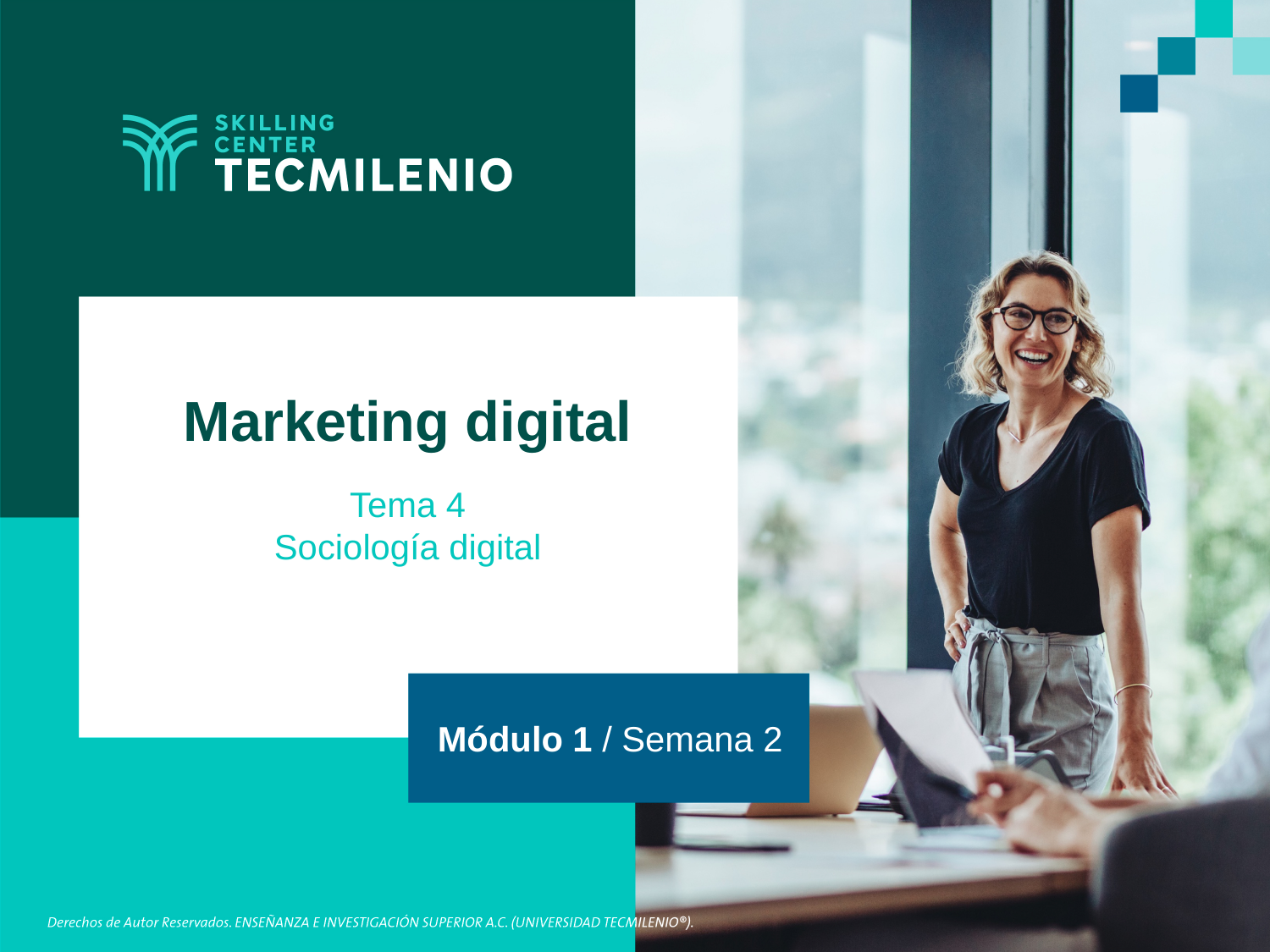

Marketing digital
Tema 4
Sociología digital
Módulo 1 / Semana 2